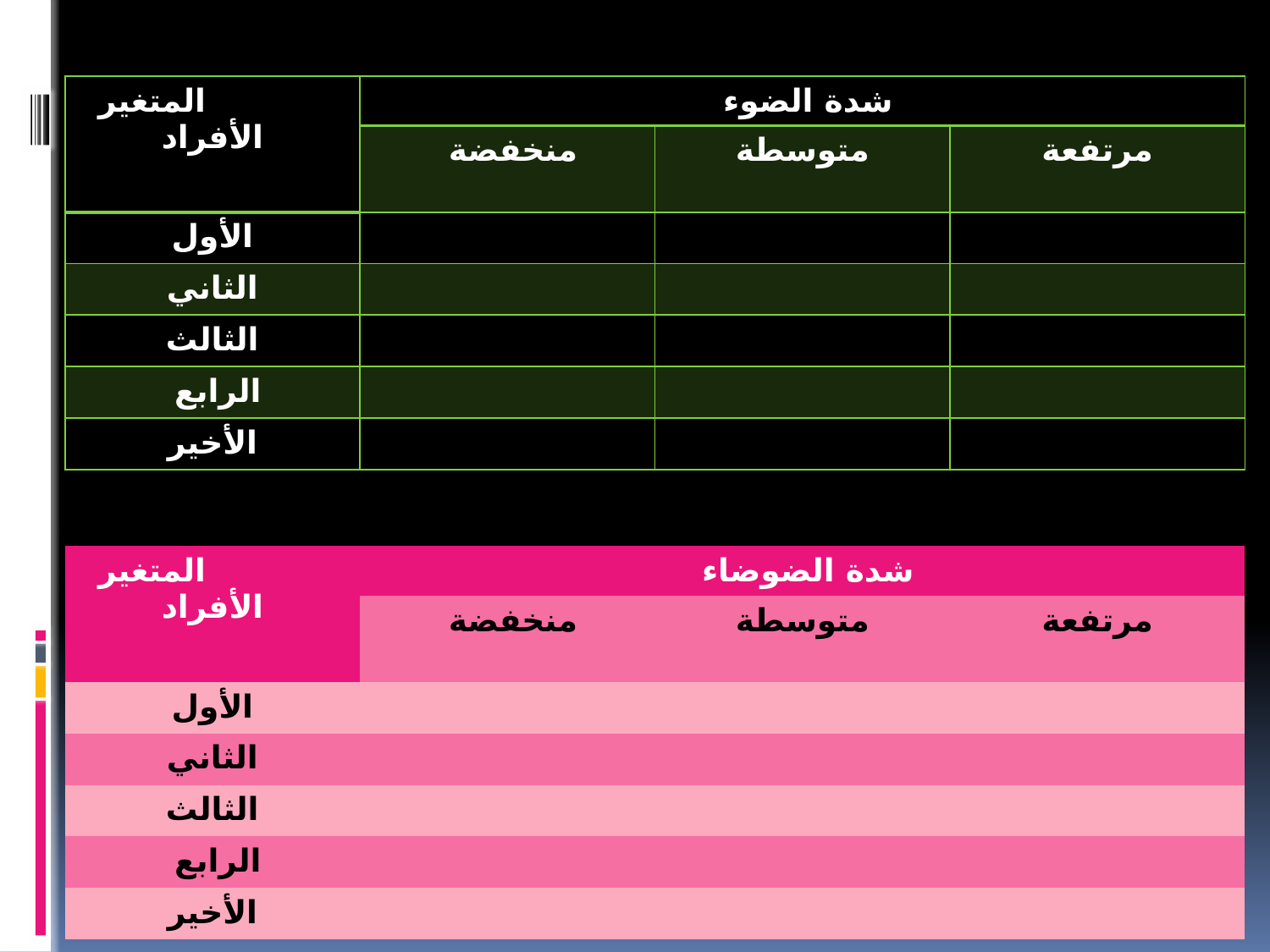

| المتغير الأفراد | شدة الضوء |  |  |
| --- | --- | --- | --- |
|  | منخفضة | متوسطة | مرتفعة |
| الأول |  |  |  |
| الثاني |  |  |  |
| الثالث |  |  |  |
| الرابع |  |  |  |
| الأخير |  |  |  |
| المتغير الأفراد | شدة الضوضاء |  |  |
| --- | --- | --- | --- |
|  | منخفضة | متوسطة | مرتفعة |
| الأول |  |  |  |
| الثاني |  |  |  |
| الثالث |  |  |  |
| الرابع |  |  |  |
| الأخير |  |  |  |